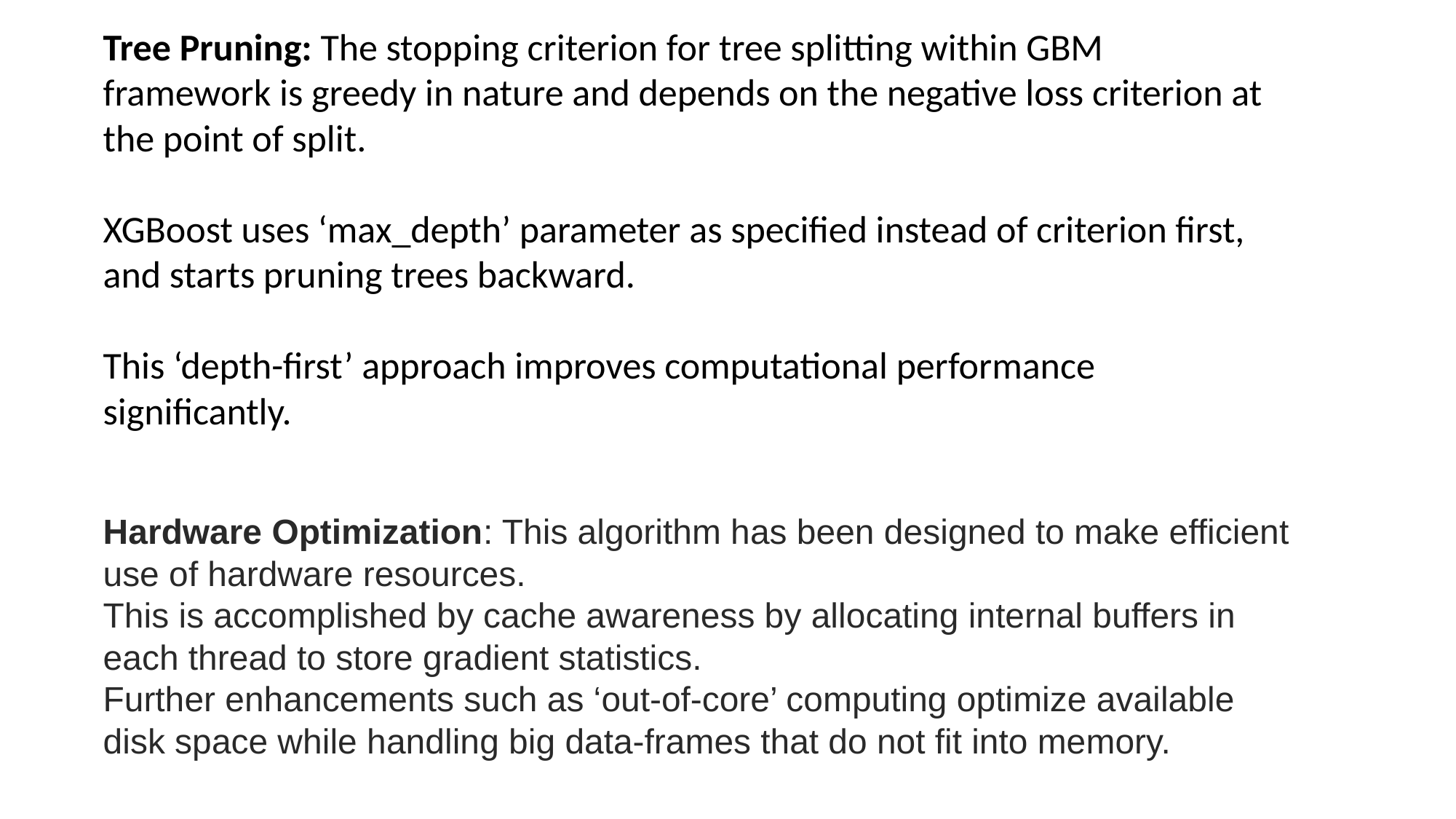

Tree Pruning: The stopping criterion for tree splitting within GBM framework is greedy in nature and depends on the negative loss criterion at the point of split.

XGBoost uses ‘max_depth’ parameter as specified instead of criterion first, and starts pruning trees backward.

This ‘depth-first’ approach improves computational performance significantly.
Hardware Optimization: This algorithm has been designed to make efficient use of hardware resources.
This is accomplished by cache awareness by allocating internal buffers in each thread to store gradient statistics.
Further enhancements such as ‘out-of-core’ computing optimize available disk space while handling big data-frames that do not fit into memory.